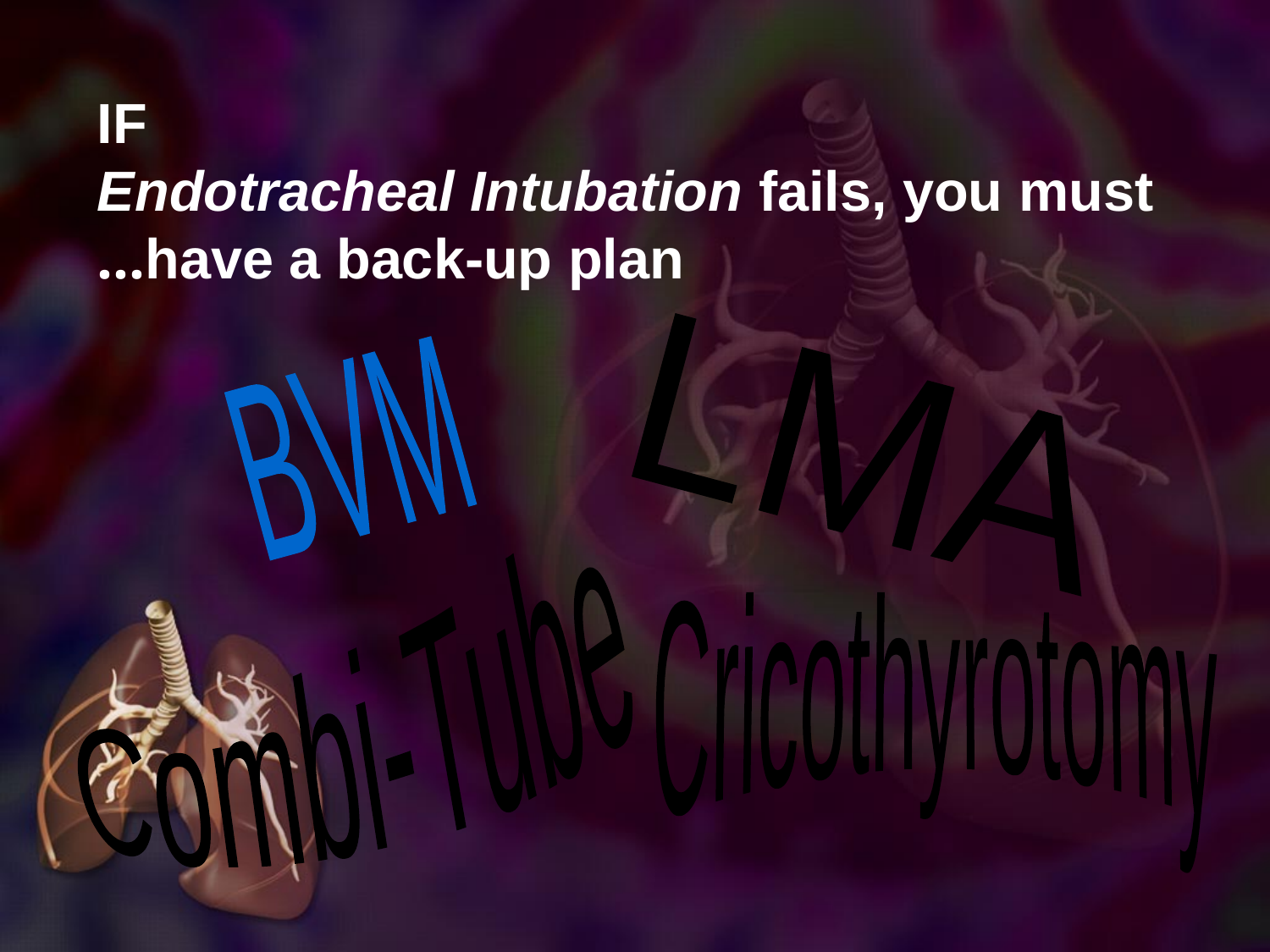

# IF Endotracheal Intubation fails, you must have a back-up plan...
BVM
LMA
Combi-Tube
Cricothyrotomy